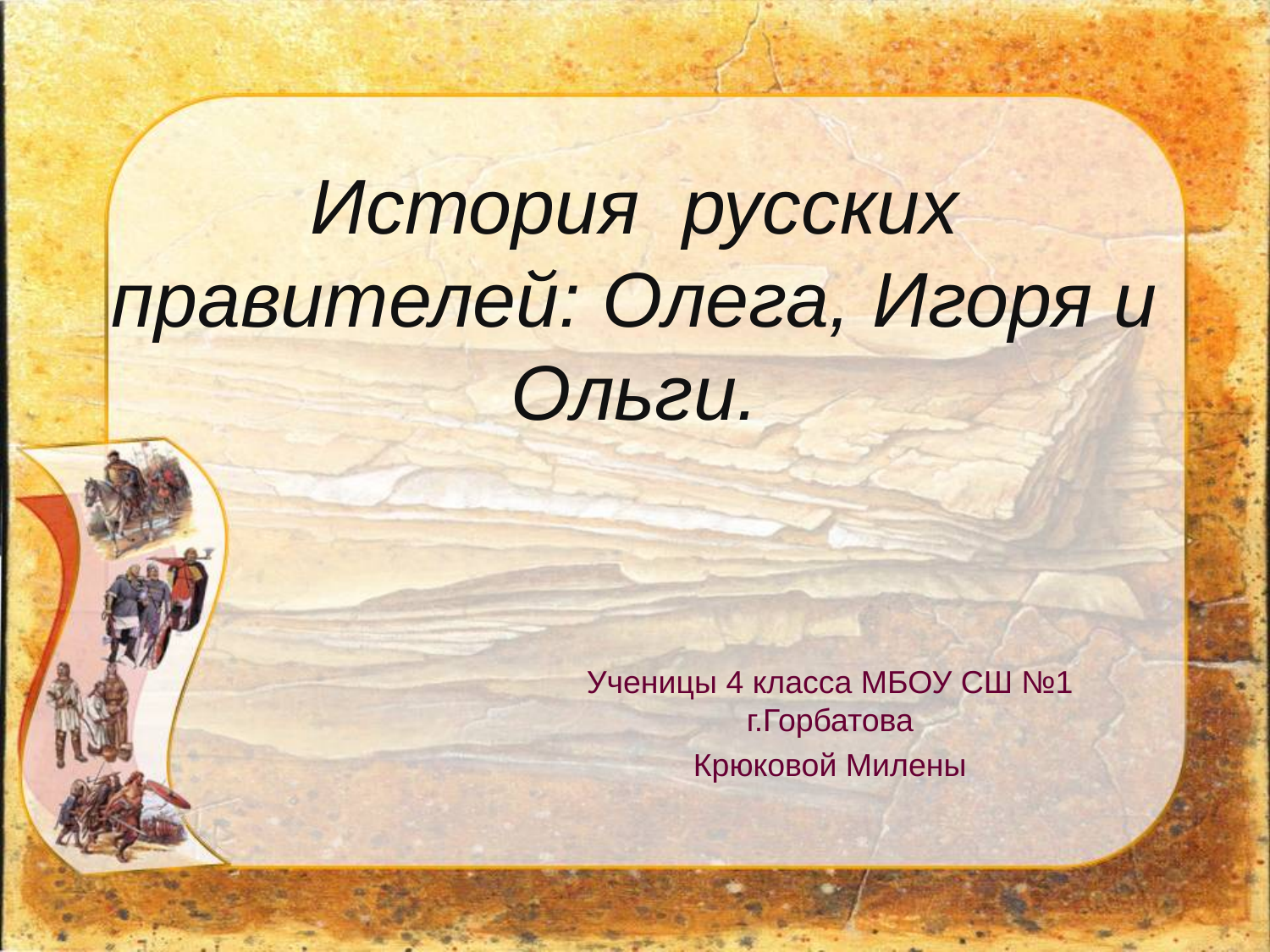

# История  русских правителей: Олега, Игоря и Ольги.
Ученицы 4 класса МБОУ СШ №1 г.Горбатова
Крюковой Милены